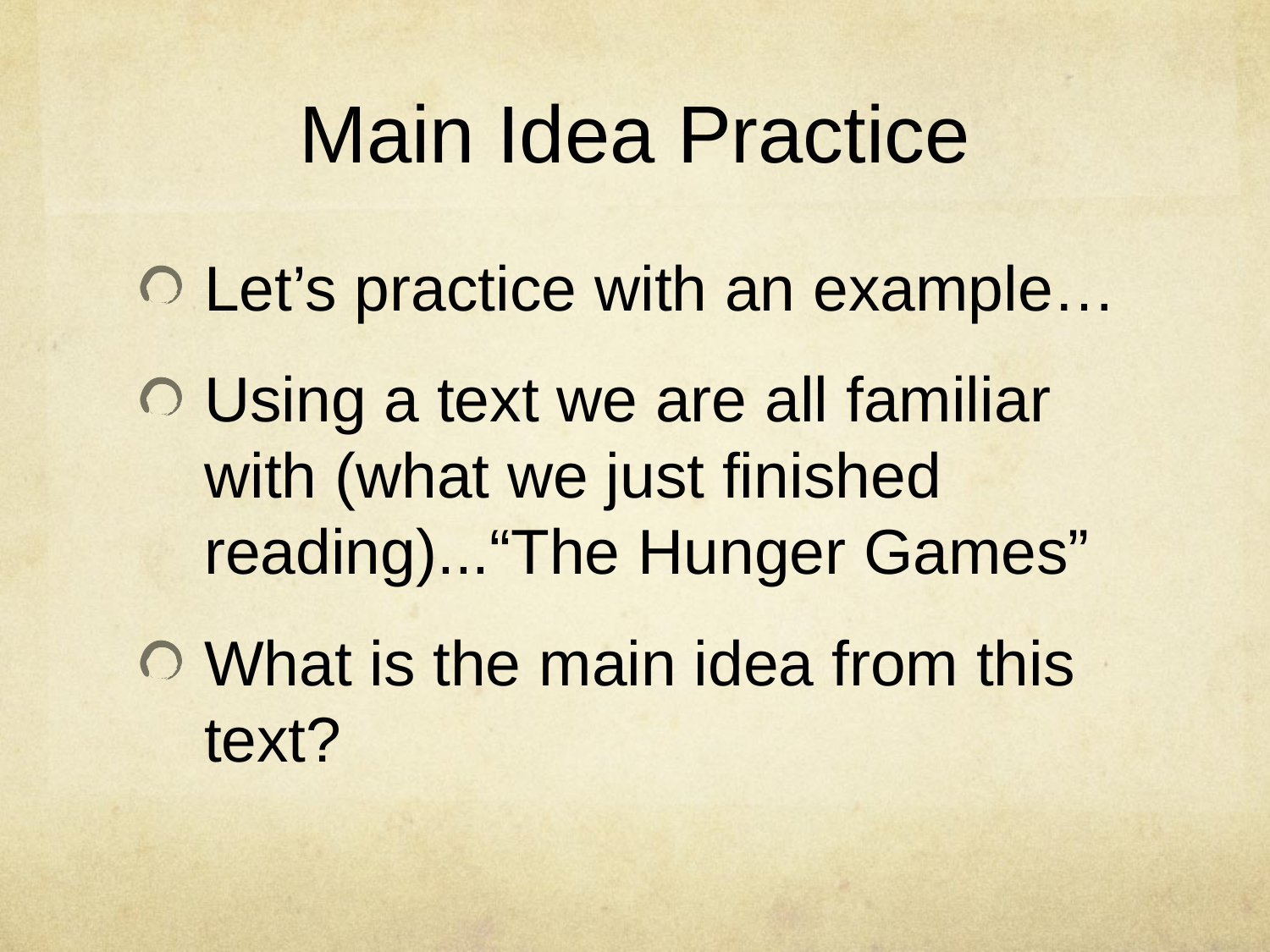

# Main Idea Practice
Let’s practice with an example…
Using a text we are all familiar with (what we just finished reading)...“The Hunger Games”
What is the main idea from this text?